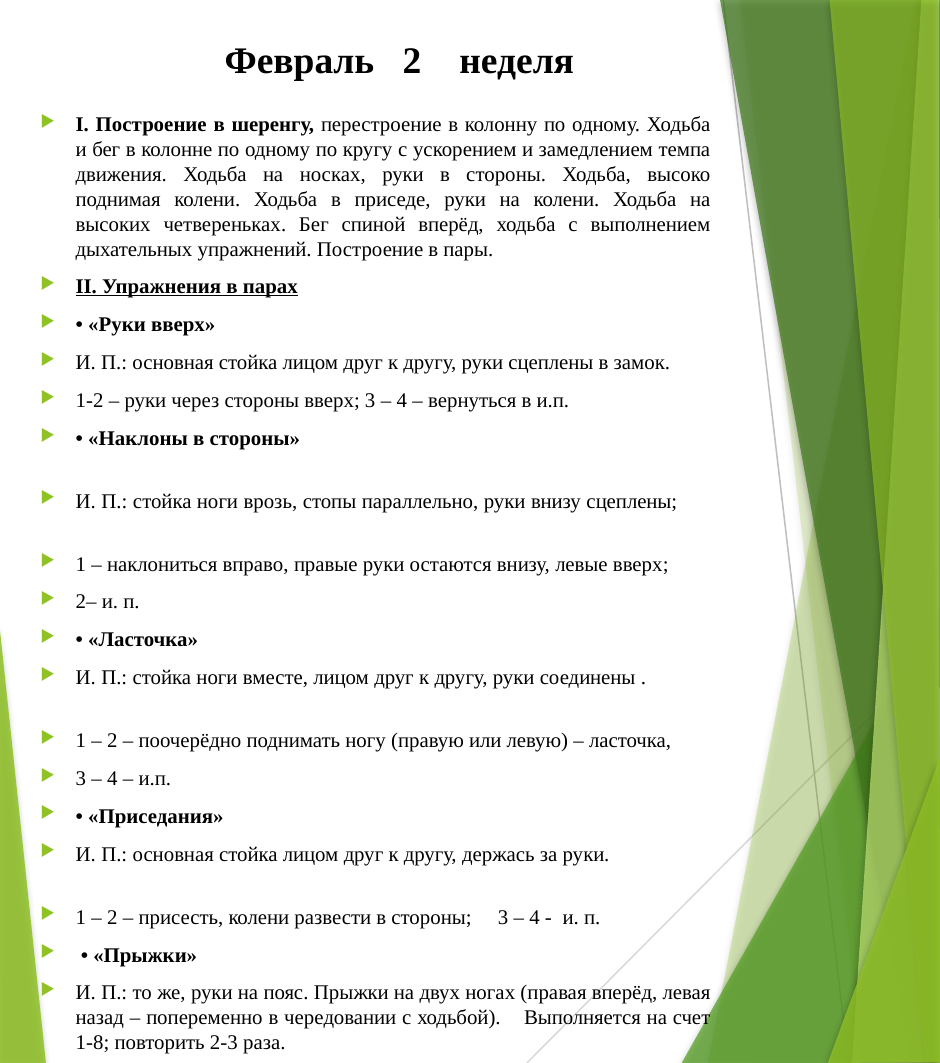

# Февраль   2    неделя
I. Построение в шеренгу, перестроение в колонну по одному. Ходьба и бег в колонне по одному по кругу с ускорением и замедлением темпа движения. Ходьба на носках, руки в стороны. Ходьба, высоко поднимая колени. Ходьба в приседе, руки на колени. Ходьба на высоких четвереньках. Бег спиной вперёд, ходьба с выполнением дыхательных упражнений. Построение в пары.
II. Упражнения в парах
• «Руки вверх»
И. П.: основная стойка лицом друг к другу, руки сцеплены в замок.
1-2 – руки через стороны вверх; 3 – 4 – вернуться в и.п.
• «Наклоны в стороны»
И. П.: стойка ноги врозь, стопы параллельно, руки внизу сцеплены;
1 – наклониться вправо, правые руки остаются внизу, левые вверх;
2– и. п.
• «Ласточка»
И. П.: стойка ноги вместе, лицом друг к другу, руки соединены .
1 – 2 – поочерёдно поднимать ногу (правую или левую) – ласточка,
3 – 4 – и.п.
• «Приседания»
И. П.: основная стойка лицом друг к другу, держась за руки.
1 – 2 – присесть, колени развести в стороны;     3 – 4 -  и. п.
 • «Прыжки»
И. П.: то же, руки на пояс. Прыжки на двух ногах (правая вперёд, левая назад – попеременно в чередовании с ходьбой).    Выполняется на счет 1-8; повторить 2-3 раза.
III.  Игра «Летает – не летает»